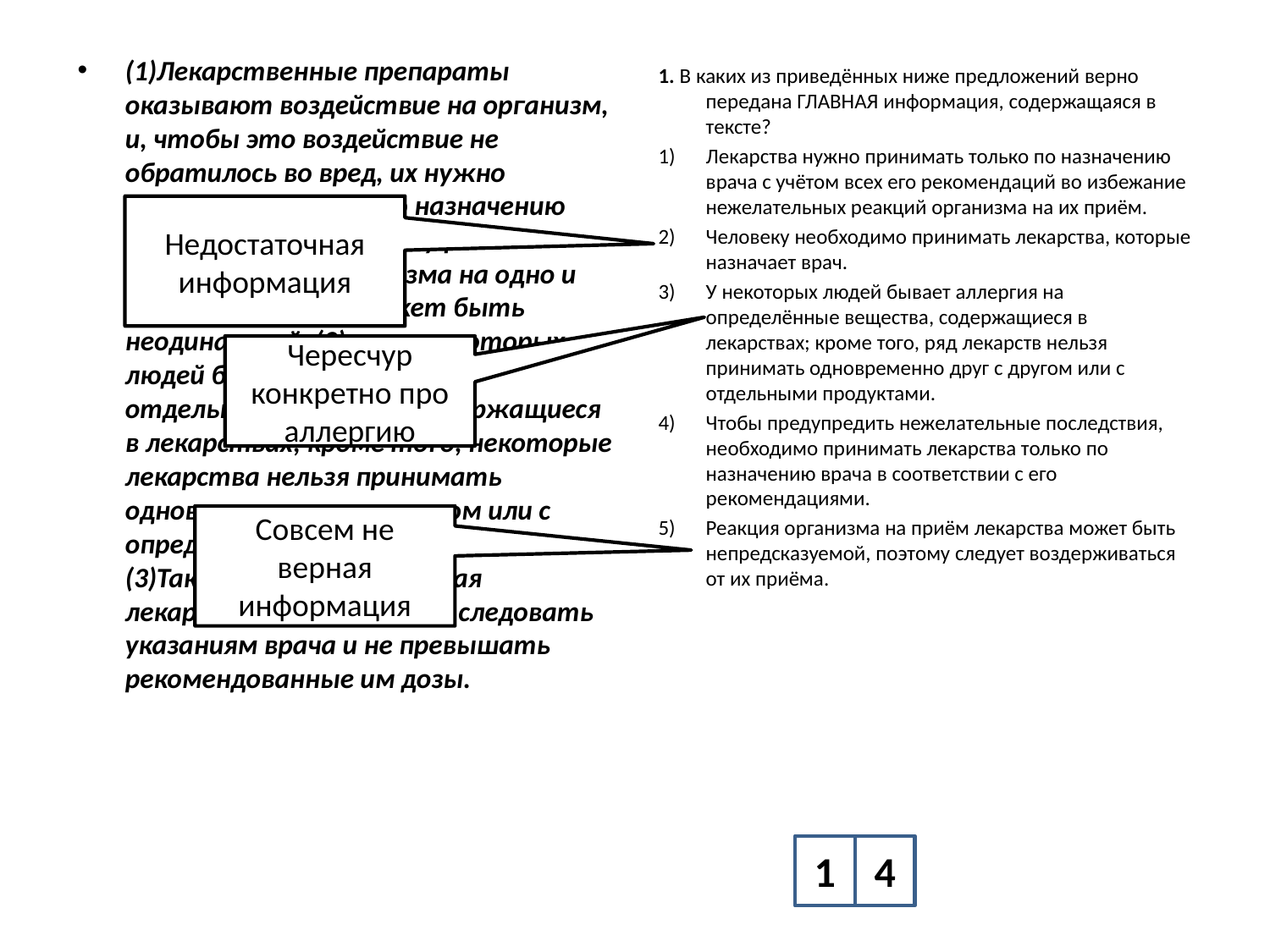

(1)Лекарственные препараты оказывают воздействие на организм, и, чтобы это воздействие не обратилось во вред, их нужно принимать только по назначению врача: дело в том, что у разных людей реакция организма на одно и то же лекарство может быть неодинаковой. (2)<...> у некоторых людей бывает аллергия на отдельные вещества, содержащиеся в лекарствах; кроме того, некоторые лекарства нельзя принимать одновременно друг с другом или с определёнными продуктами. (3)Таким образом, принимая лекарства, нужно строго следовать указаниям врача и не превышать рекомендованные им дозы.
1. В каких из приведённых ниже предложений верно передана ГЛАВНАЯ информация, со­держащаяся в тексте?
Лекарства нужно принимать только по назначению врача с учётом всех его рекомендаций во избежание нежелательных реакций организма на их приём.
Человеку необходимо принимать лекарства, которые назначает врач.
У некоторых людей бывает аллергия на определённые вещества, содержащиеся в лекарствах; кроме того, ряд лекарств нельзя принимать одновременно друг с другом или с отдельными продуктами.
Чтобы предупредить нежелательные последствия, необходимо принимать лекарства только по назначению врача в соответствии с его рекомендациями.
Реакция организма на приём лекарства может быть непредсказуемой, поэтому следует воздерживаться от их приёма.
Недостаточная информация
Чересчур конкретно про аллергию
Совсем не верная информация
1
4